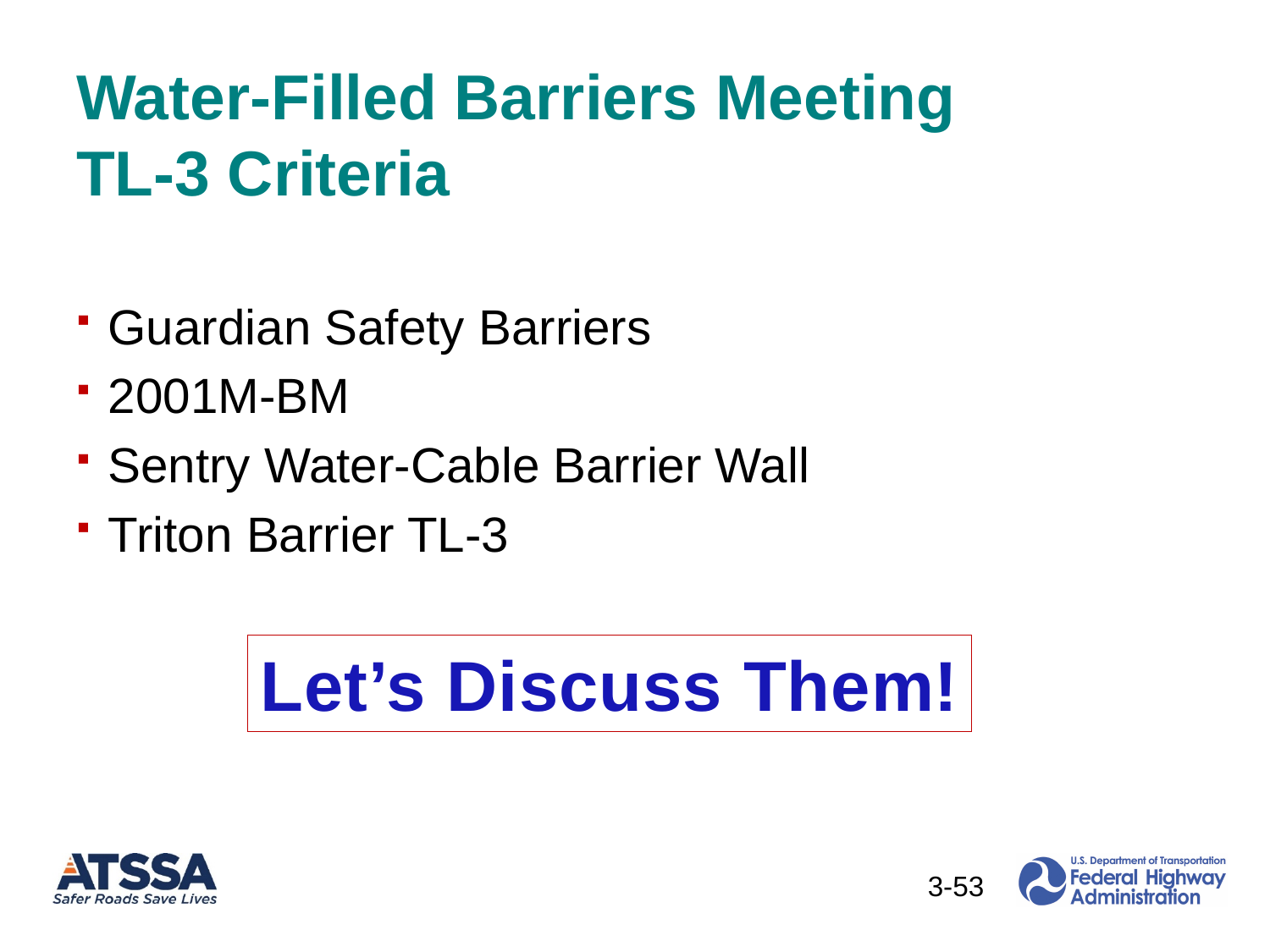

Water-Filled Barriers Meeting TL-3 Criteria

Guardian Safety Barriers
2001M-BM
Sentry Water-Cable Barrier Wall
Triton Barrier TL-3
Let’s Discuss Them!